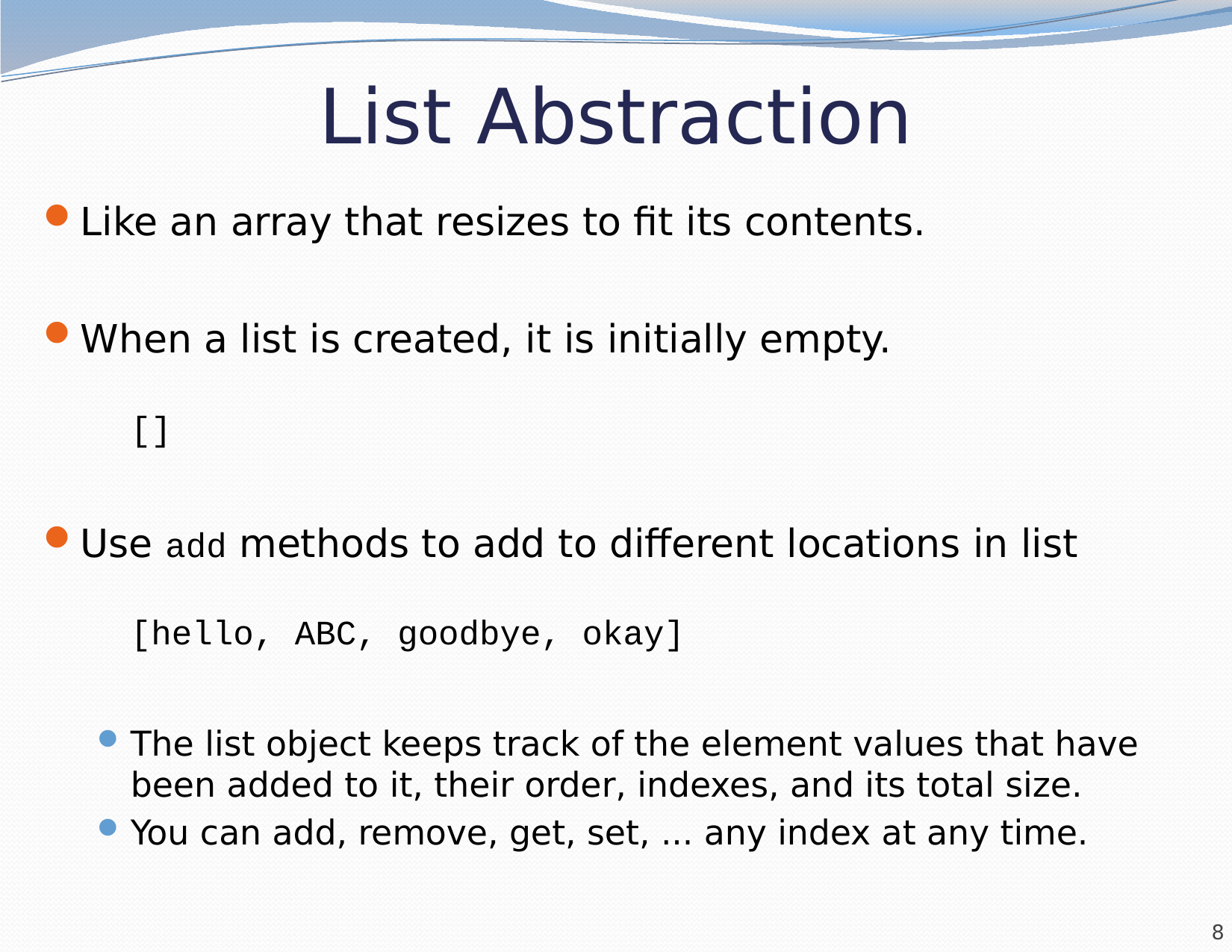

# List Abstraction
Like an array that resizes to fit its contents.

When a list is created, it is initially empty.

	[]

Use add methods to add to different locations in list

	[hello, ABC, goodbye, okay]

The list object keeps track of the element values that have been added to it, their order, indexes, and its total size.
You can add, remove, get, set, ... any index at any time.